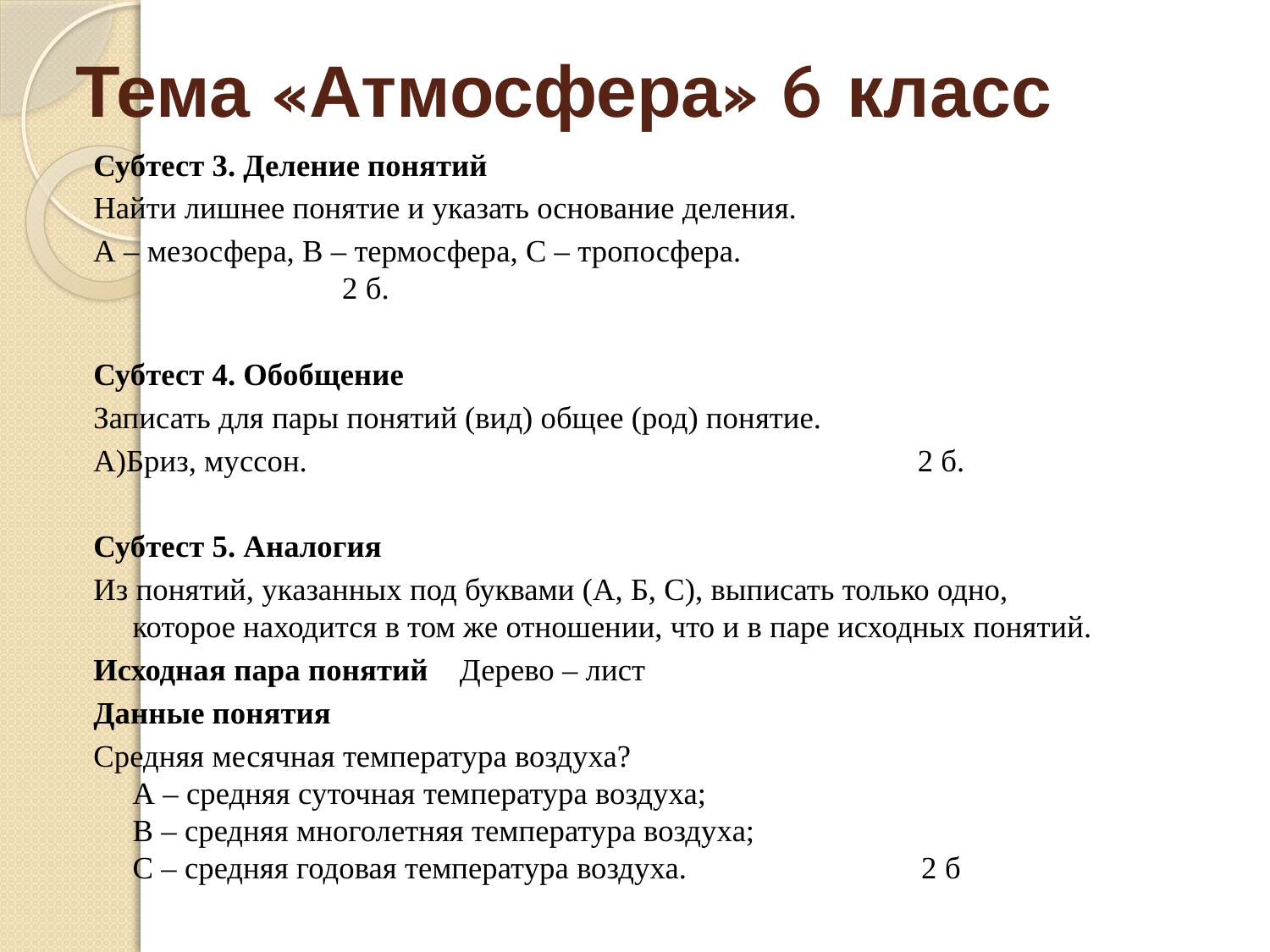

# Тема «Атмосфера» 6 класс
Субтест 3. Деление понятий
Найти лишнее понятие и указать основание деления.
А – мезосфера, В – термосфера, С – тропосфера.                                                                       							2 б.

Субтест 4. Обобщение
Записать для пары понятий (вид) общее (род) понятие.
А)Бриз, муссон.                                                                              2 б.

Субтест 5. Аналогия
Из понятий, указанных под буквами (А, Б, С), выписать только одно, которое находится в том же отношении, что и в паре исходных понятий.
Исходная пара понятий    Дерево – лист
Данные понятия
Средняя месячная температура воздуха?
А – средняя суточная температура воздуха;
В – средняя многолетняя температура воздуха;
С – средняя годовая температура воздуха.                              2 б